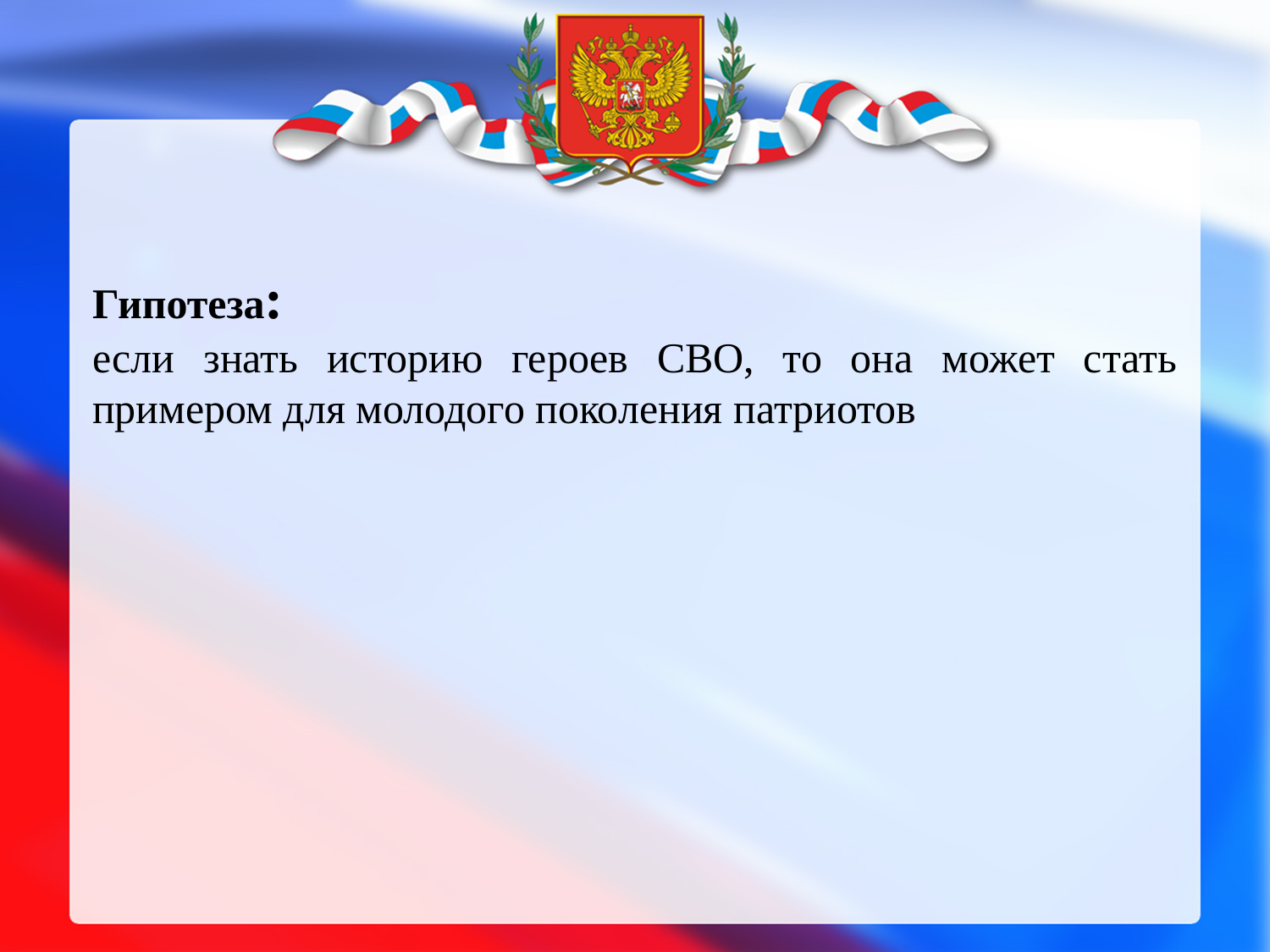

Гипотеза:
если знать историю героев СВО, то она может стать примером для молодого поколения патриотов